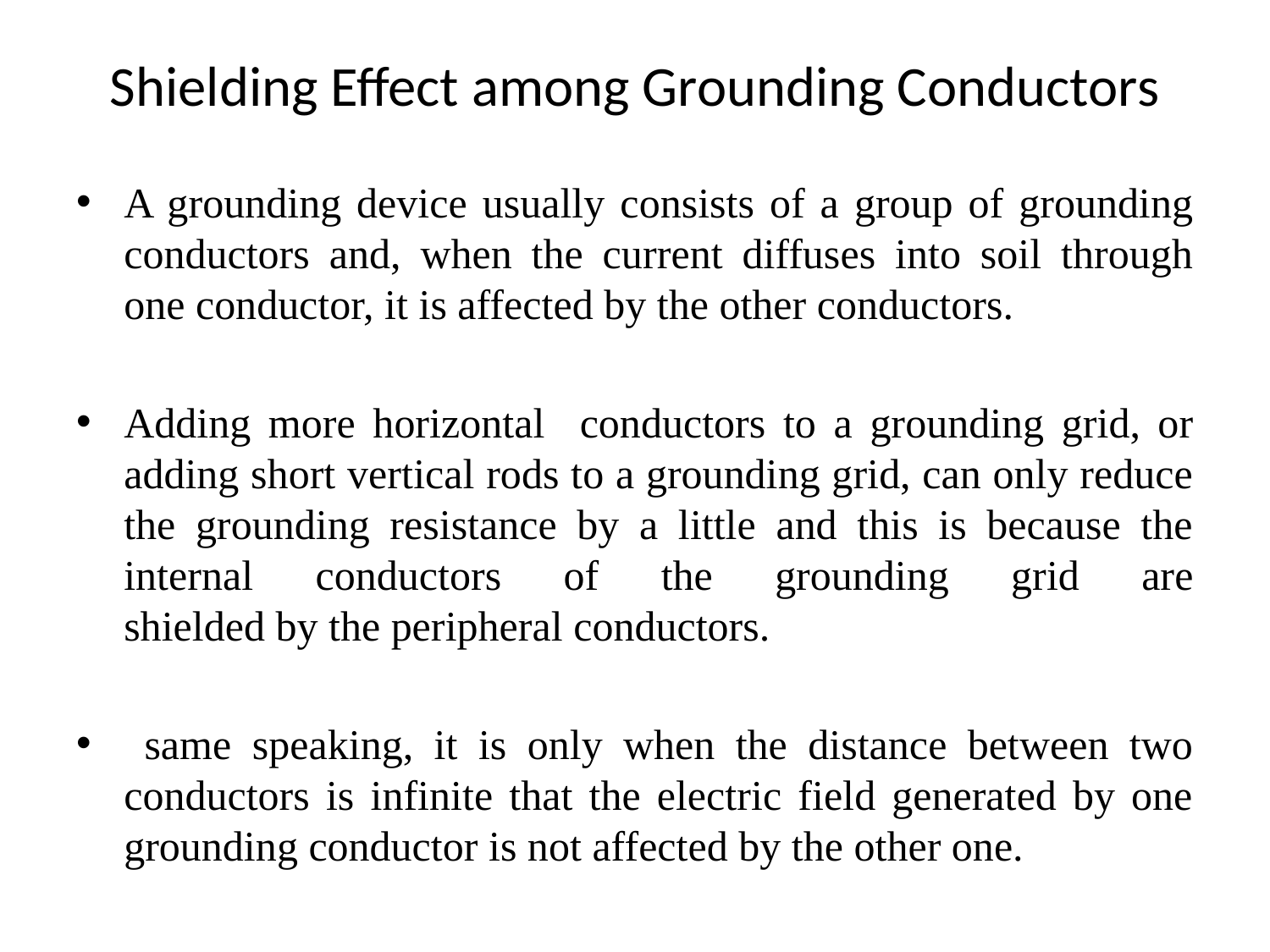

# Shielding Effect among Grounding Conductors
A grounding device usually consists of a group of grounding conductors and, when the current diffuses into soil through one conductor, it is affected by the other conductors.

Adding more horizontal  conductors to a grounding grid, or adding short vertical rods to a grounding grid, can only reduce the grounding resistance by a little and this is because the internal conductors of the grounding grid are
shielded by the peripheral conductors.

 same speaking, it is only when the distance between two conductors is infinite that the electric field generated by one grounding conductor is not affected by the other one.